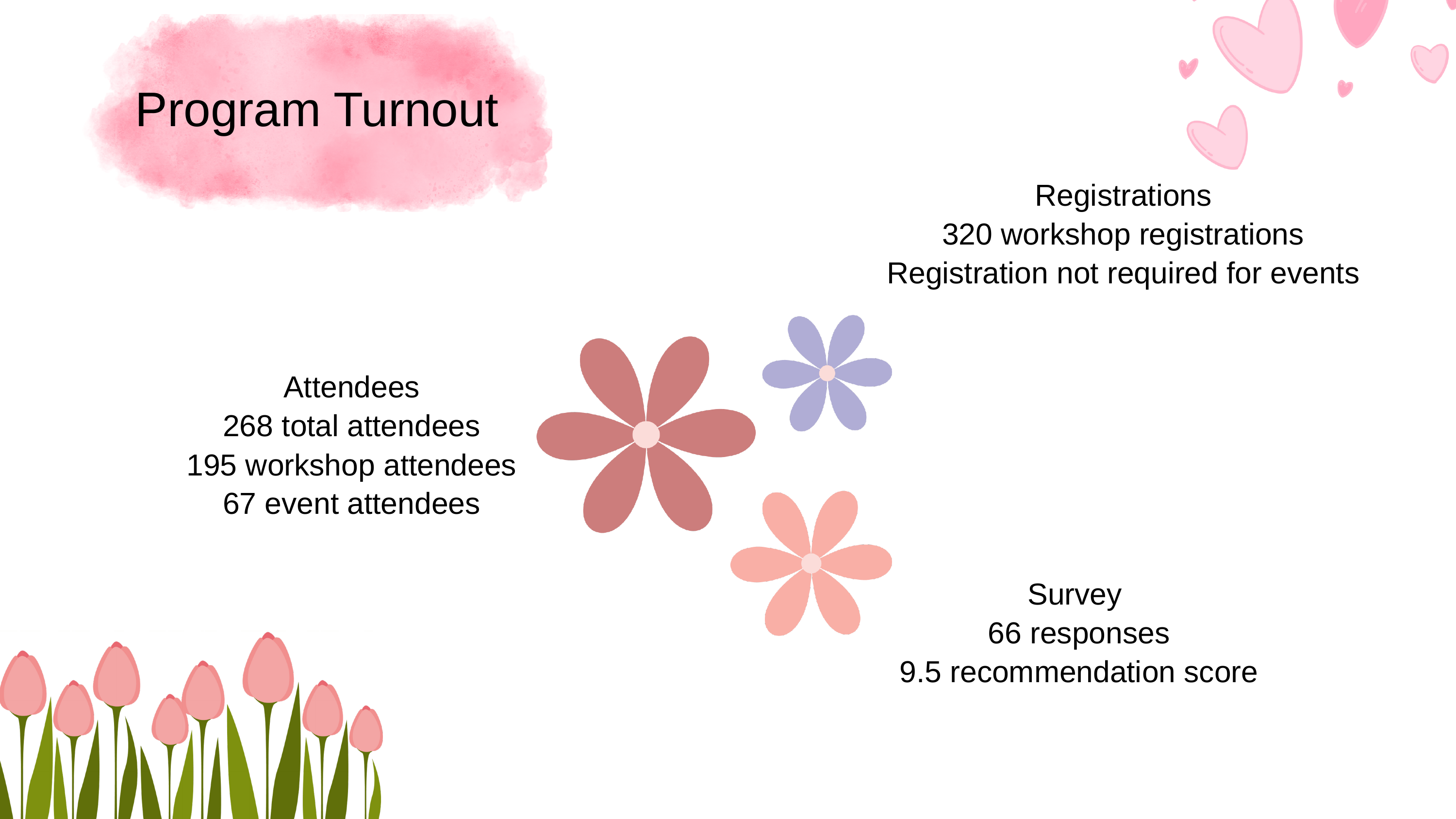

Program Turnout
Registrations
320 workshop registrations
Registration not required for events

Attendees
268 total attendees
195 workshop attendees
67 event attendees
Survey
66 responses
9.5 recommendation score